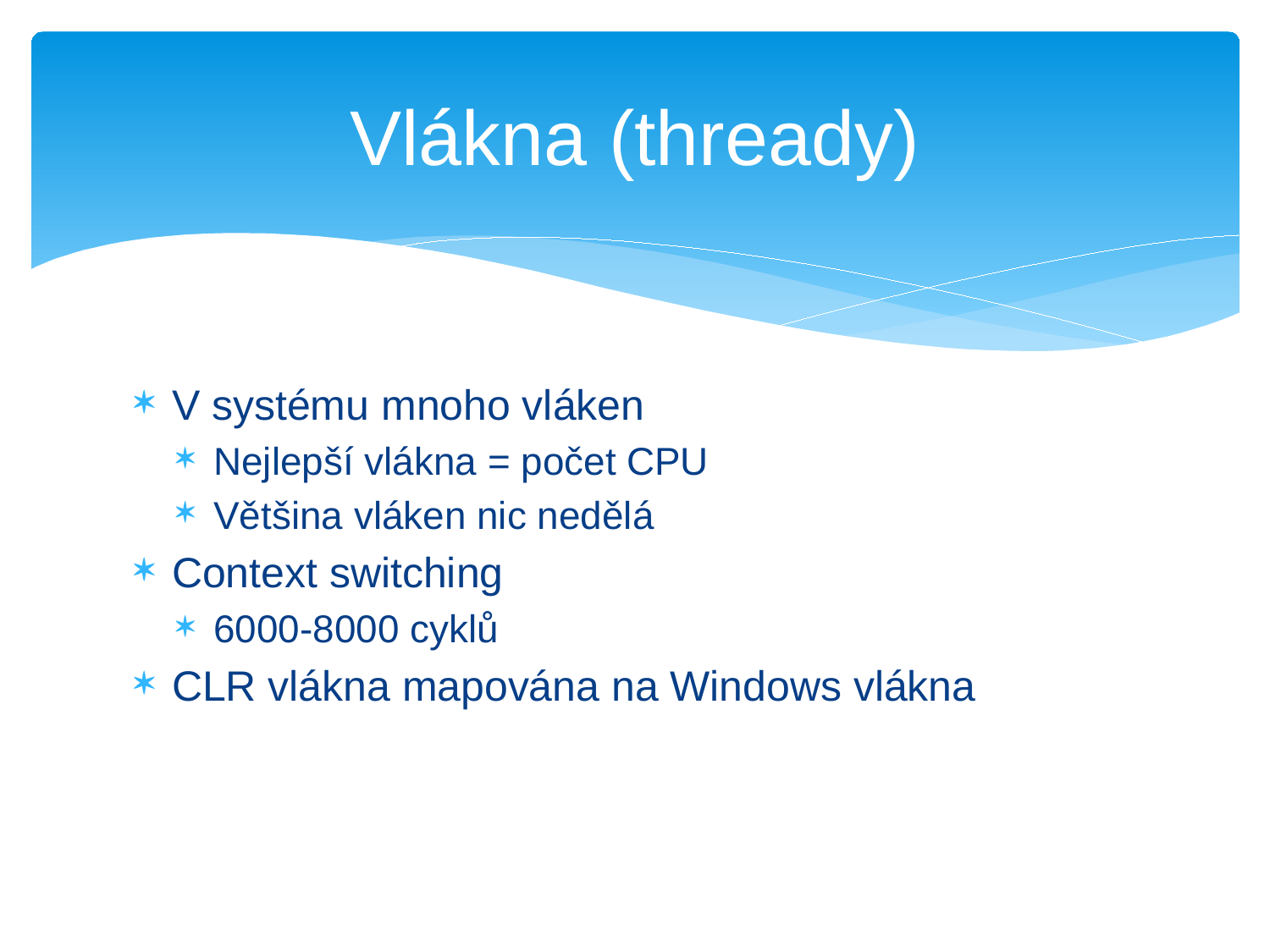

# Vlákna (thready)
V systému mnoho vláken
Nejlepší vlákna = počet CPU
Většina vláken nic nedělá
Context switching
6000-8000 cyklů
CLR vlákna mapována na Windows vlákna